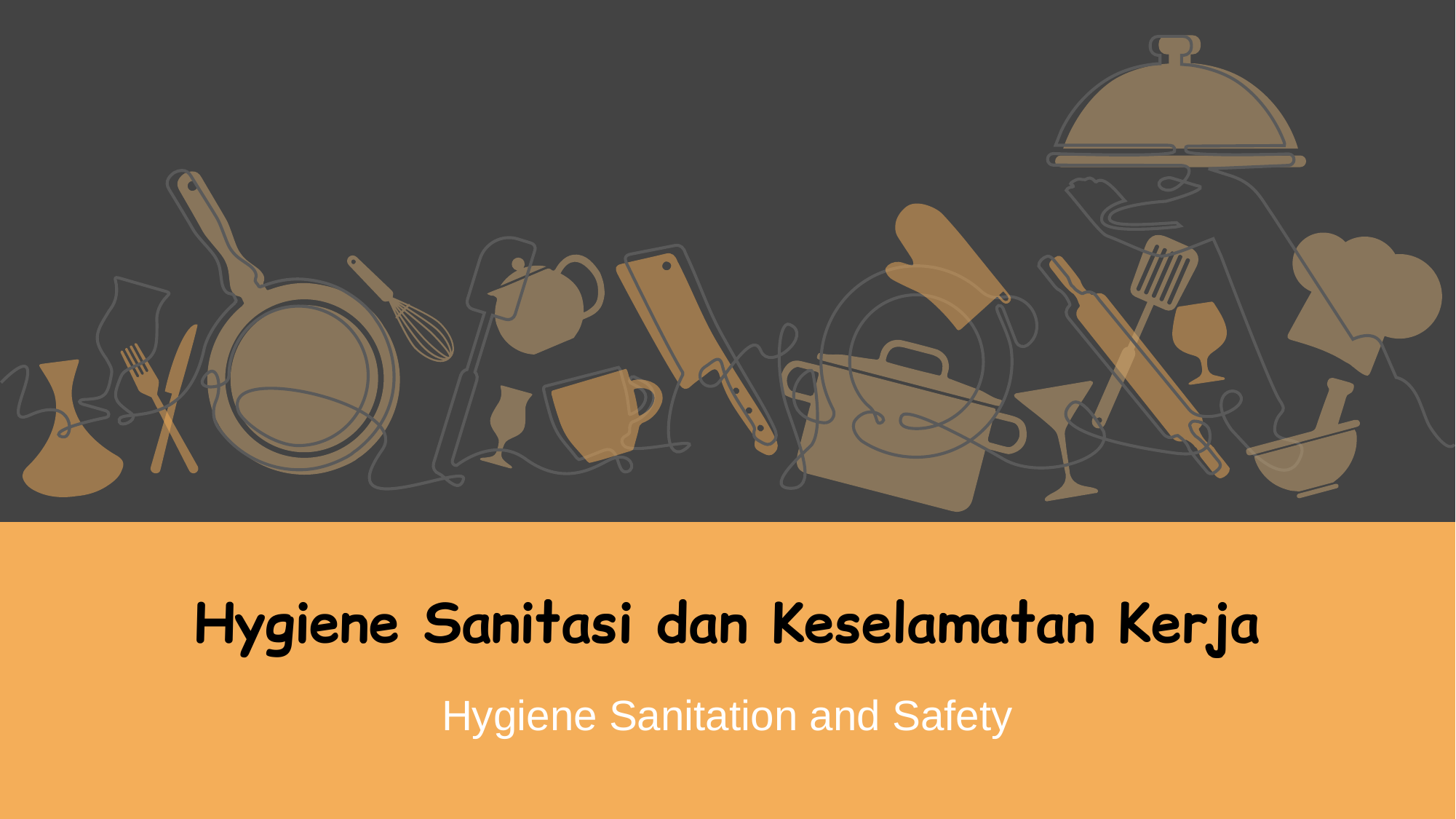

Hygiene Sanitasi dan Keselamatan Kerja
Hygiene Sanitation and Safety